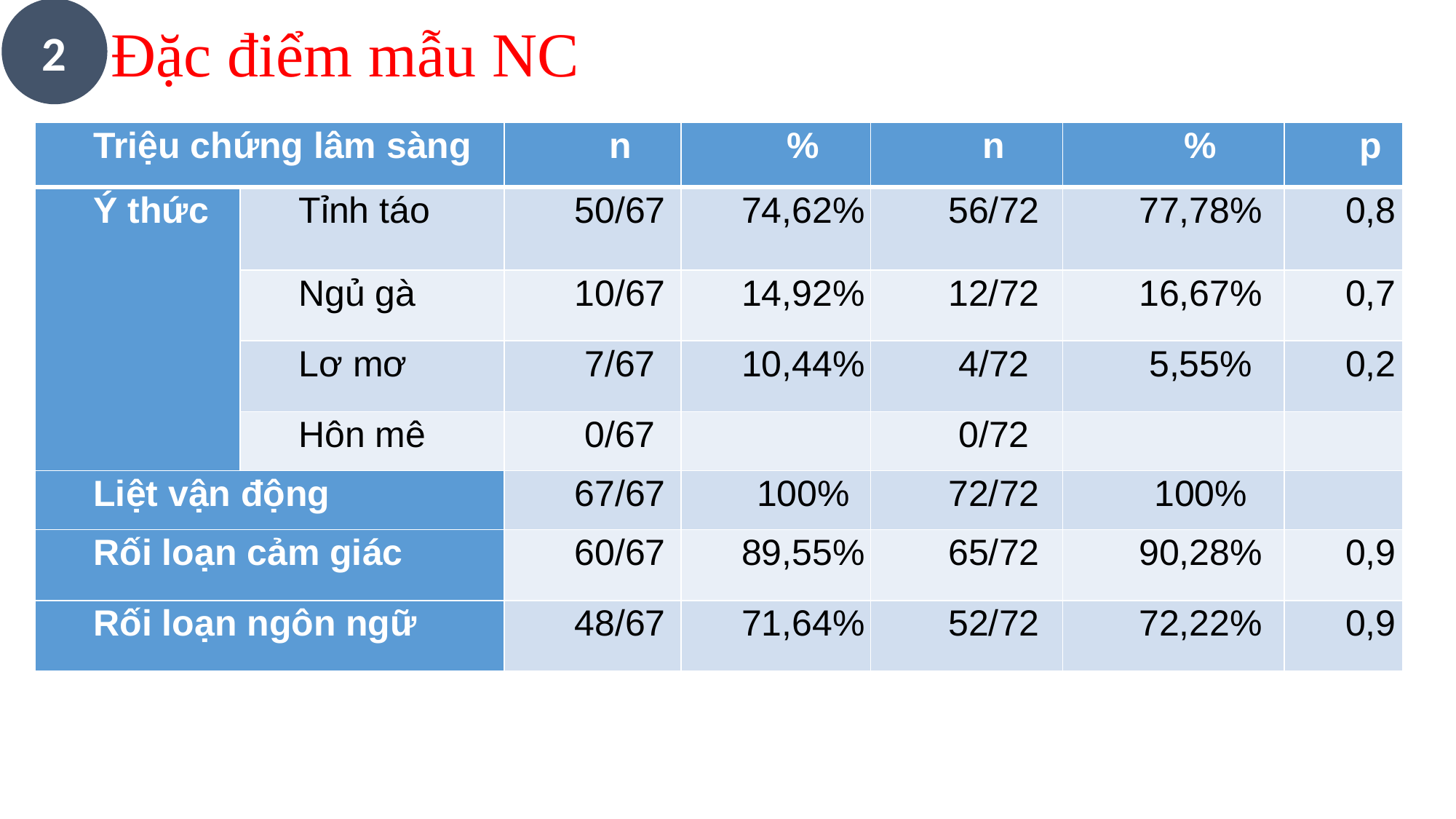

2
# Đặc điểm mẫu NC
| Triệu chứng lâm sàng |  | n | % | n | % | p |
| --- | --- | --- | --- | --- | --- | --- |
| Ý thức | Tỉnh táo | 50/67 | 74,62% | 56/72 | 77,78% | 0,8 |
|  | Ngủ gà | 10/67 | 14,92% | 12/72 | 16,67% | 0,7 |
|  | Lơ mơ | 7/67 | 10,44% | 4/72 | 5,55% | 0,2 |
|  | Hôn mê | 0/67 |  | 0/72 |  |  |
| Liệt vận động |  | 67/67 | 100% | 72/72 | 100% |  |
| Rối loạn cảm giác |  | 60/67 | 89,55% | 65/72 | 90,28% | 0,9 |
| Rối loạn ngôn ngữ |  | 48/67 | 71,64% | 52/72 | 72,22% | 0,9 |